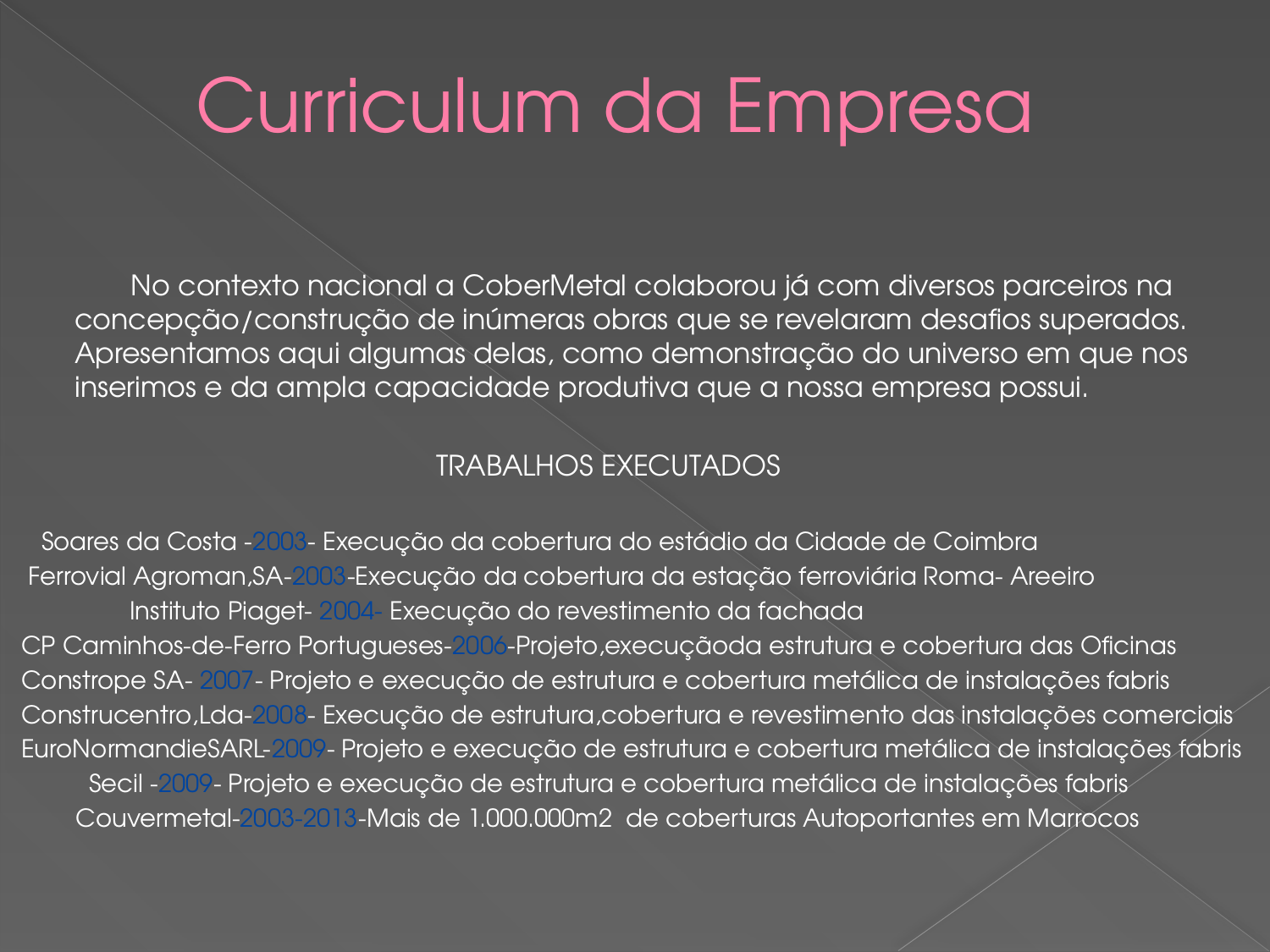

# Curriculum da Empresa
              No contexto nacional a CoberMetal colaborou já com diversos parceiros na concepção/construção de inúmeras obras que se revelaram desafios superados.  Apresentamos aqui algumas delas, como demonstração do universo em que nos inserimos e da ampla capacidade produtiva que a nossa empresa possui.

                                                     TRABALHOS EXECUTADOS

   Soares da Costa -2003- Execução da cobertura do estádio da Cidade de Coimbra
 Ferrovial Agroman,SA-2003-Execução da cobertura da estação ferroviária Roma- Areeiro
                Instituto Piaget- 2004- Execução do revestimento da fachada
CP Caminhos-de-Ferro Portugueses-2006-Projeto,execuçãoda estrutura e cobertura das Oficinas
Constrope SA- 2007- Projeto e execução de estrutura e cobertura metálica de instalações fabris
Construcentro,Lda-2008- Execução de estrutura,cobertura e revestimento das instalações comerciais
EuroNormandieSARL-2009- Projeto e execução de estrutura e cobertura metálica de instalações fabris
          Secil -2009- Projeto e execução de estrutura e cobertura metálica de instalações fabris
        Couvermetal-2003-2013-Mais de 1.000.000m2  de coberturas Autoportantes em Marrocos